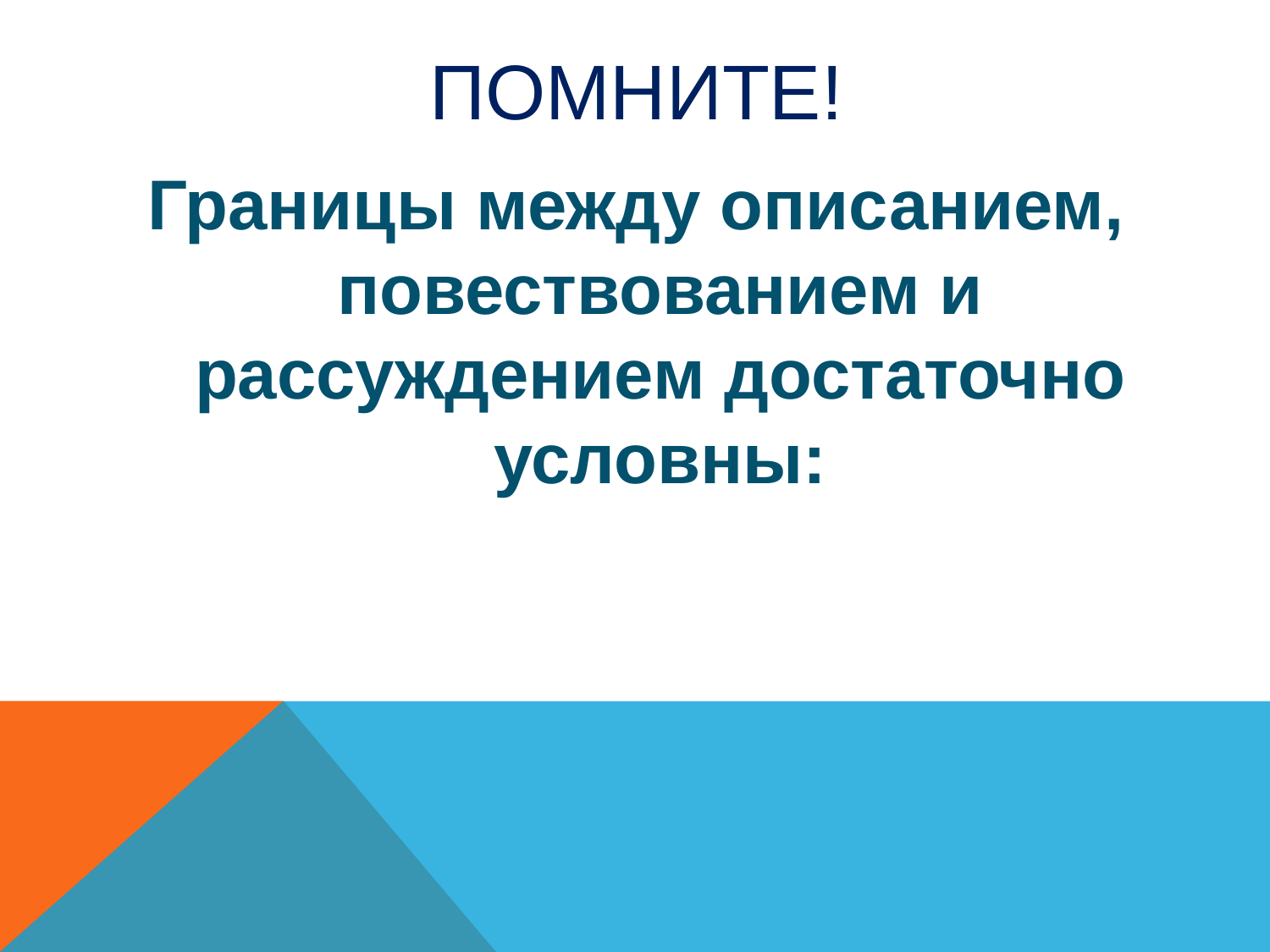

# Помните!
Границы между описанием, повествованием и рассуждением достаточно условны: